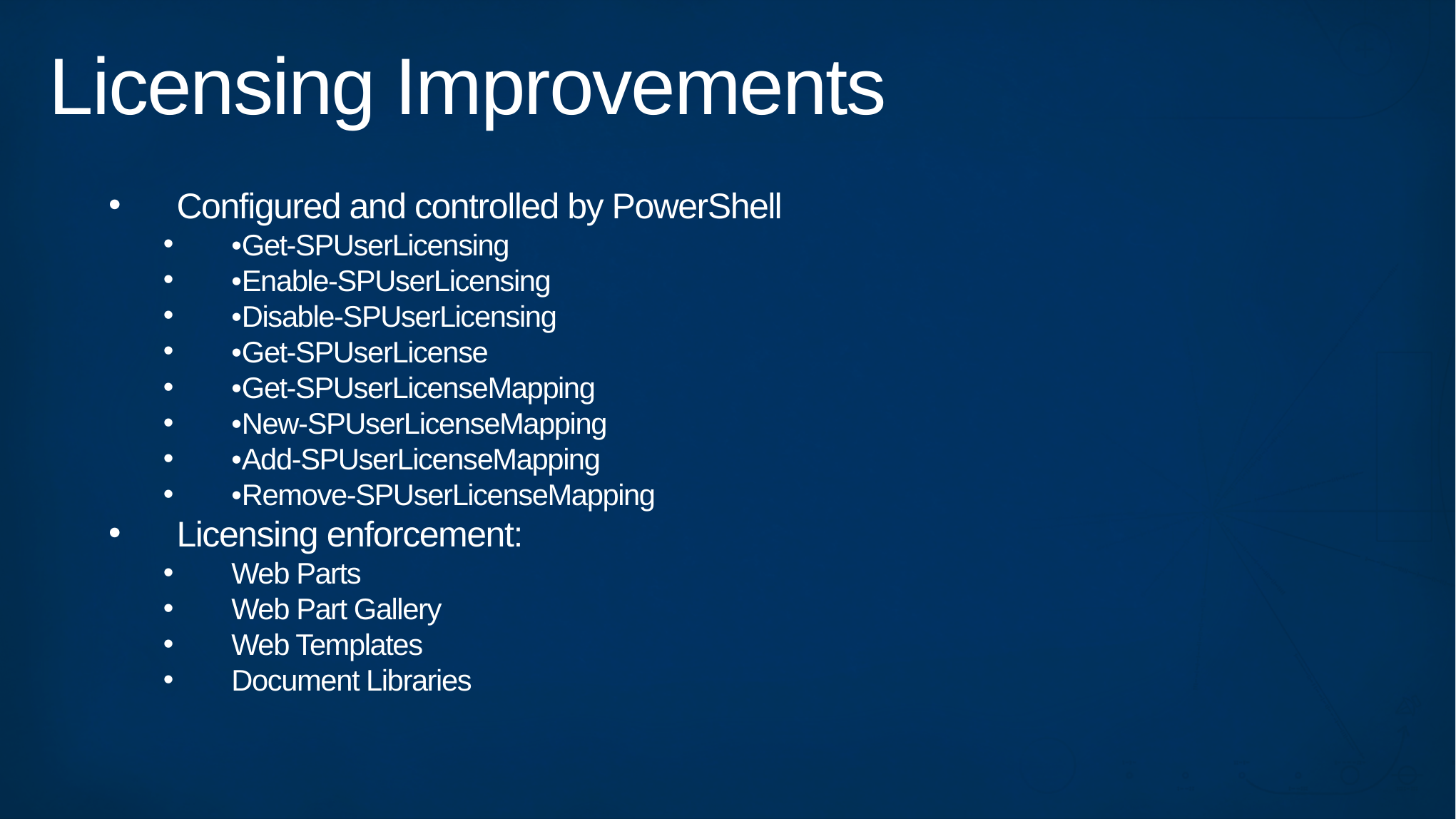

# Licensing Improvements
Configured and controlled by PowerShell
•Get-SPUserLicensing
•Enable-SPUserLicensing
•Disable-SPUserLicensing
•Get-SPUserLicense
•Get-SPUserLicenseMapping
•New-SPUserLicenseMapping
•Add-SPUserLicenseMapping
•Remove-SPUserLicenseMapping
Licensing enforcement:
Web Parts
Web Part Gallery
Web Templates
Document Libraries